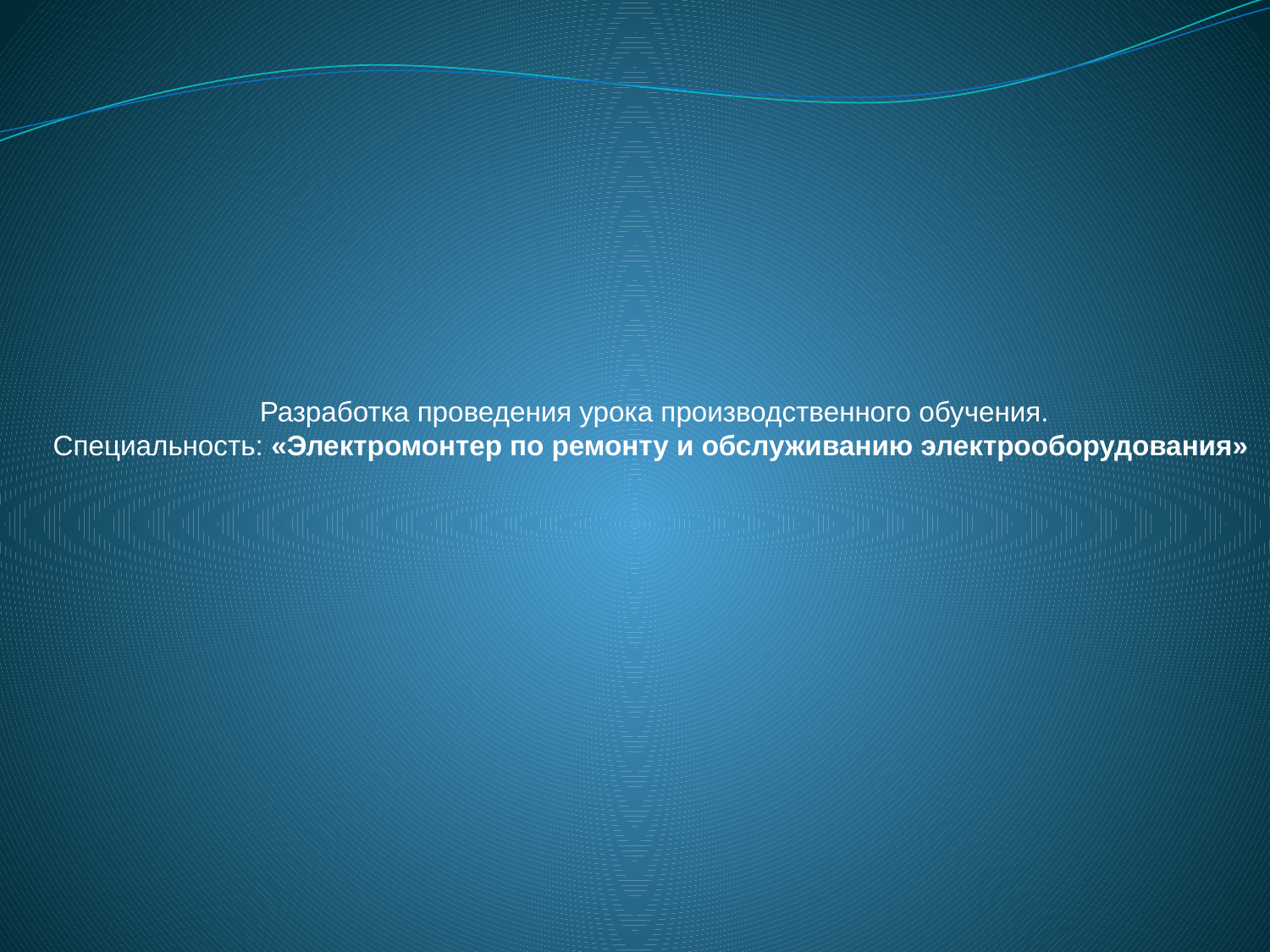

Разработка проведения урока производственного обучения.
Специальность: «Электромонтер по ремонту и обслуживанию электрооборудования»